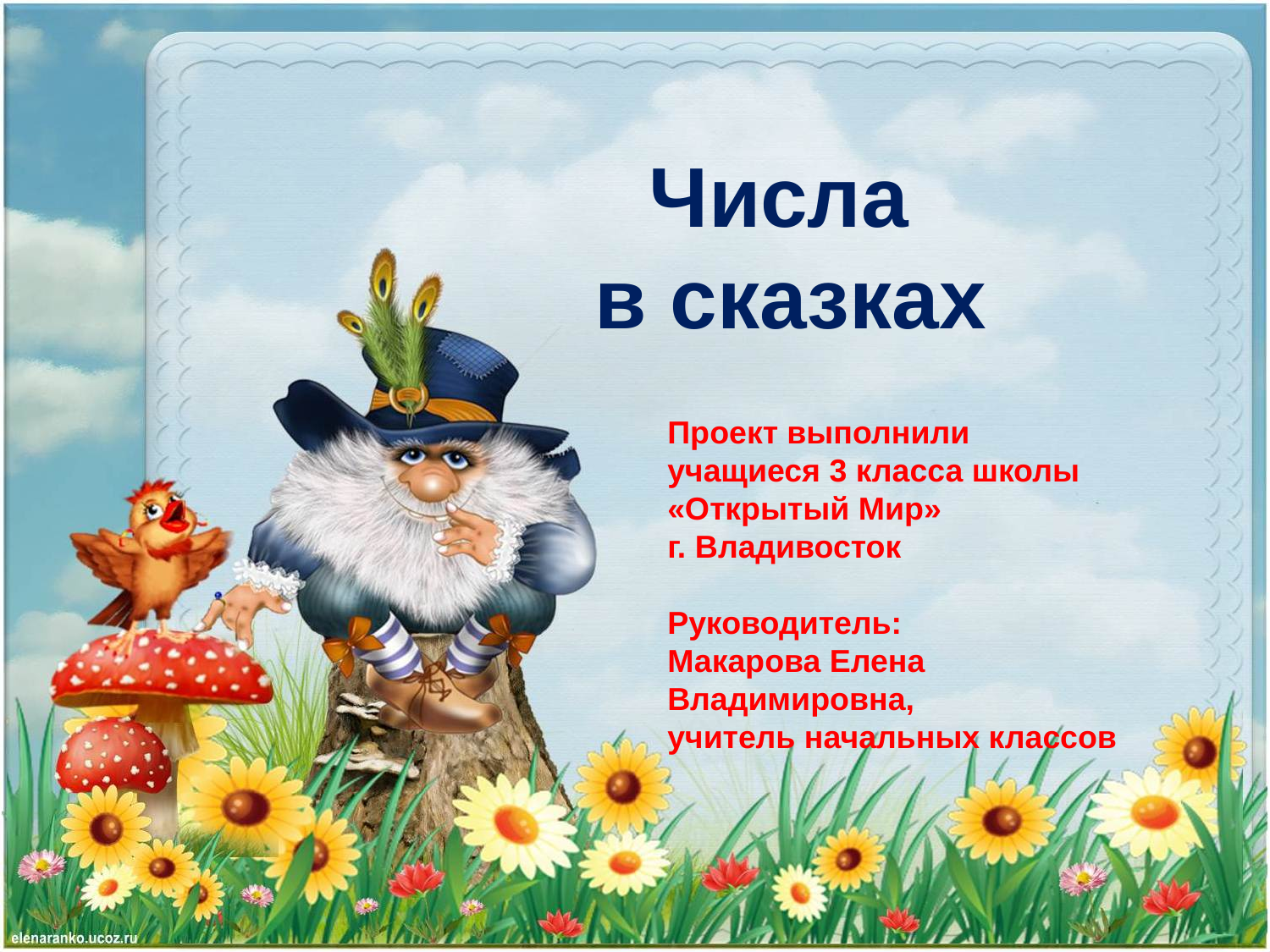

Числа
 в сказках
Проект выполнили
учащиеся 3 класса школы «Открытый Мир»
г. Владивосток

Руководитель:
Макарова Елена Владимировна,
учитель начальных классов